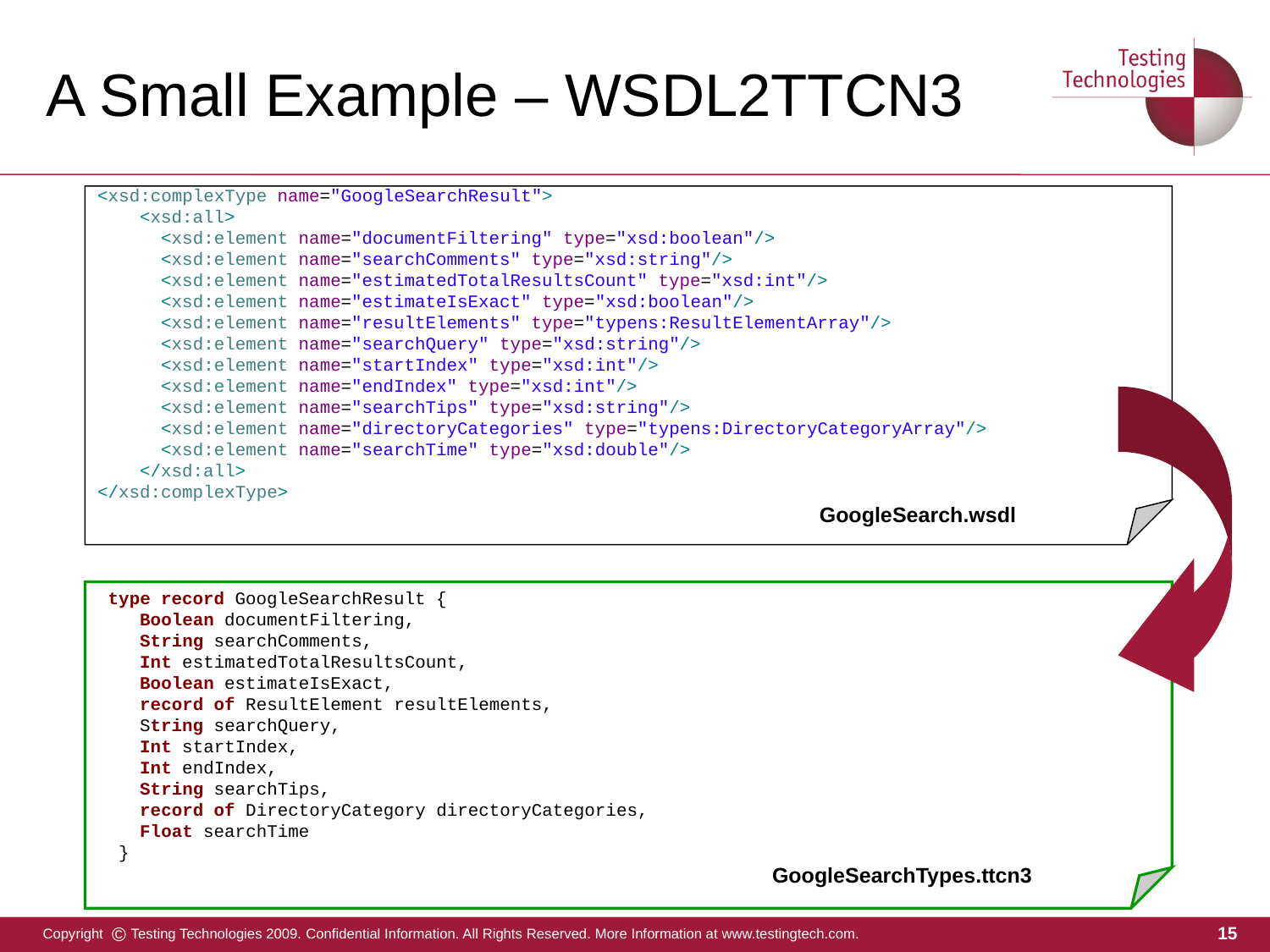

# A Small Example – WSDL2TTCN3
<xsd:complexType name="GoogleSearchResult">
    <xsd:all>
      <xsd:element name="documentFiltering" type="xsd:boolean"/>
      <xsd:element name="searchComments" type="xsd:string"/>
      <xsd:element name="estimatedTotalResultsCount" type="xsd:int"/>
      <xsd:element name="estimateIsExact" type="xsd:boolean"/>
      <xsd:element name="resultElements" type="typens:ResultElementArray"/>
      <xsd:element name="searchQuery" type="xsd:string"/>
      <xsd:element name="startIndex" type="xsd:int"/>
      <xsd:element name="endIndex" type="xsd:int"/>
      <xsd:element name="searchTips" type="xsd:string"/>
      <xsd:element name="directoryCategories" type="typens:DirectoryCategoryArray"/>
      <xsd:element name="searchTime" type="xsd:double"/>
    </xsd:all>
</xsd:complexType>

GoogleSearch.wsdl
 type record GoogleSearchResult {
    Boolean documentFiltering,
    String searchComments,
    Int estimatedTotalResultsCount,
    Boolean estimateIsExact,
    record of ResultElement resultElements,
    String searchQuery,
    Int startIndex,
    Int endIndex,
    String searchTips,
    record of DirectoryCategory directoryCategories,
    Float searchTime
  }
GoogleSearchTypes.ttcn3
15